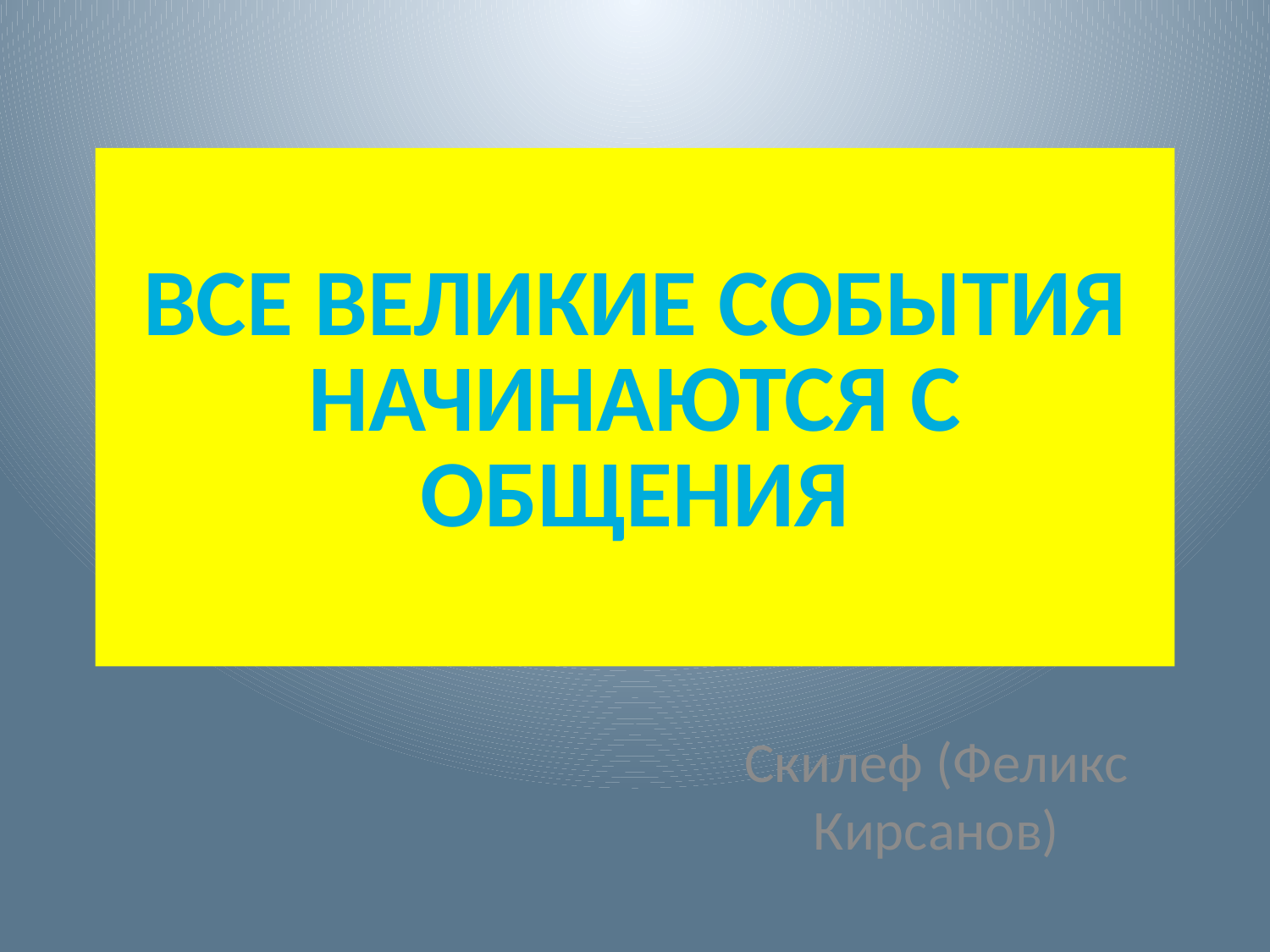

# Все великие события начинаются с общения
Скилеф (Феликс Кирсанов)